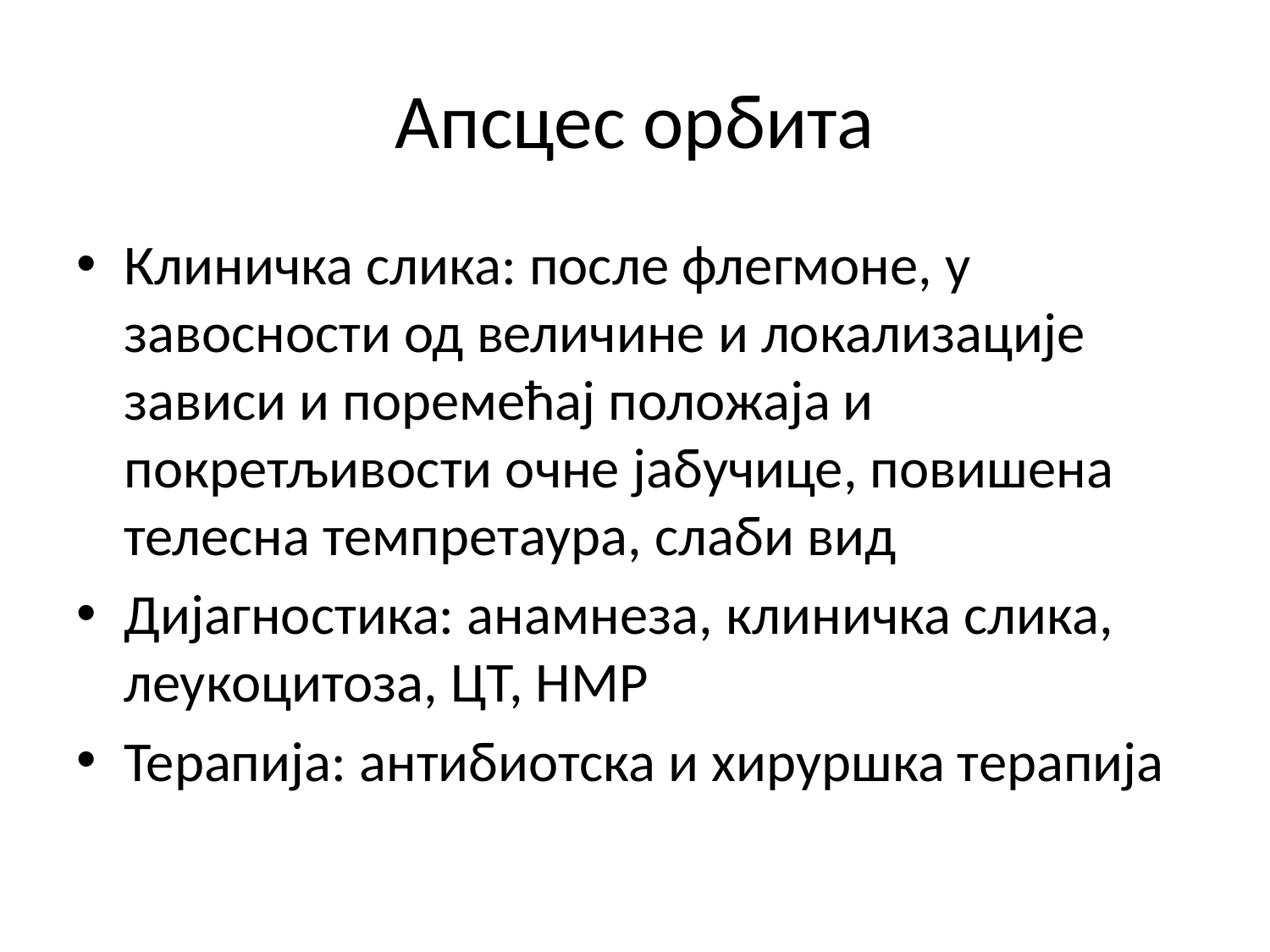

# Апсцес орбита
Клиничка слика: после флегмоне, у завосности од величине и локализације зависи и поремећај положаја и покретљивости очне јабучице, повишена телесна темпретаура, слаби вид
Дијагностика: анамнеза, клиничка слика, леукоцитоза, ЦТ, НМР
Терапија: антибиотска и хируршка терапија